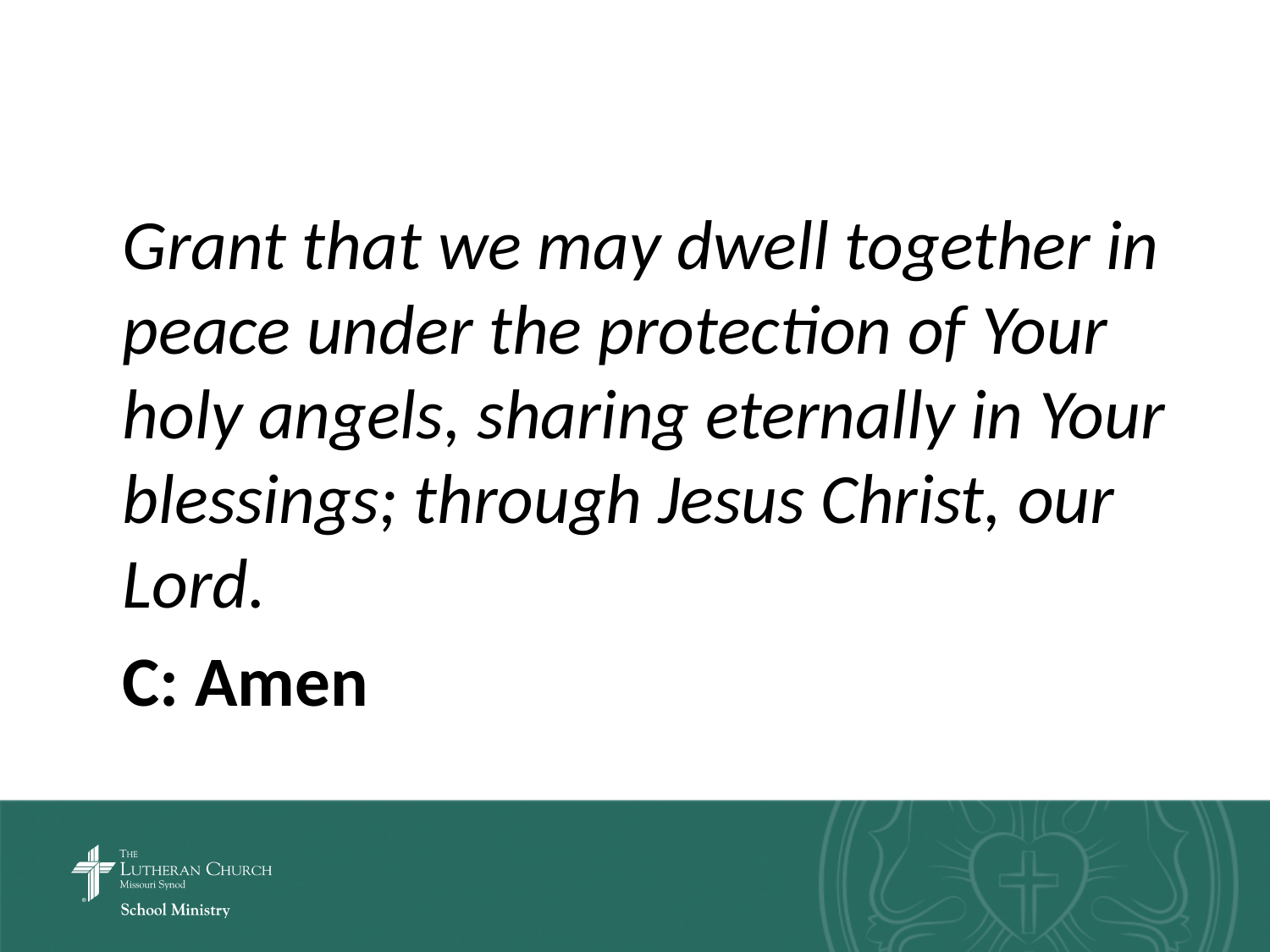

Grant that we may dwell together in peace under the protection of Your holy angels, sharing eternally in Your blessings; through Jesus Christ, our Lord.
	C: Amen